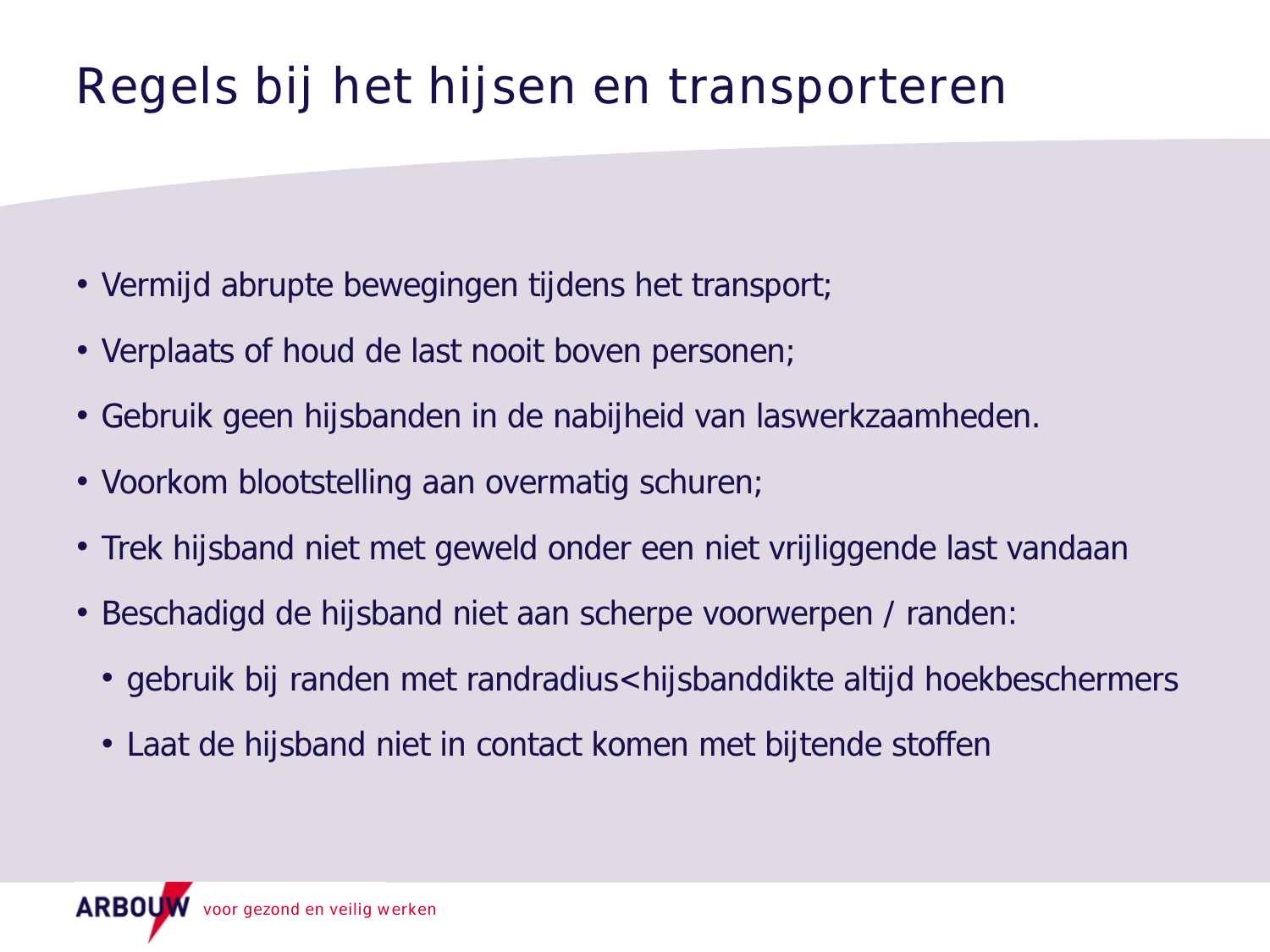

# Regels bij het hijsen en transporteren
Vermijd abrupte bewegingen tijdens het transport;
Verplaats of houd de last nooit boven personen;
Gebruik geen hijsbanden in de nabijheid van laswerkzaamheden.
Voorkom blootstelling aan overmatig schuren;
Trek hijsband niet met geweld onder een niet vrijliggende last vandaan
Beschadigd de hijsband niet aan scherpe voorwerpen / randen:
gebruik bij randen met randradius<hijsbanddikte altijd hoekbeschermers
Laat de hijsband niet in contact komen met bijtende stoffen